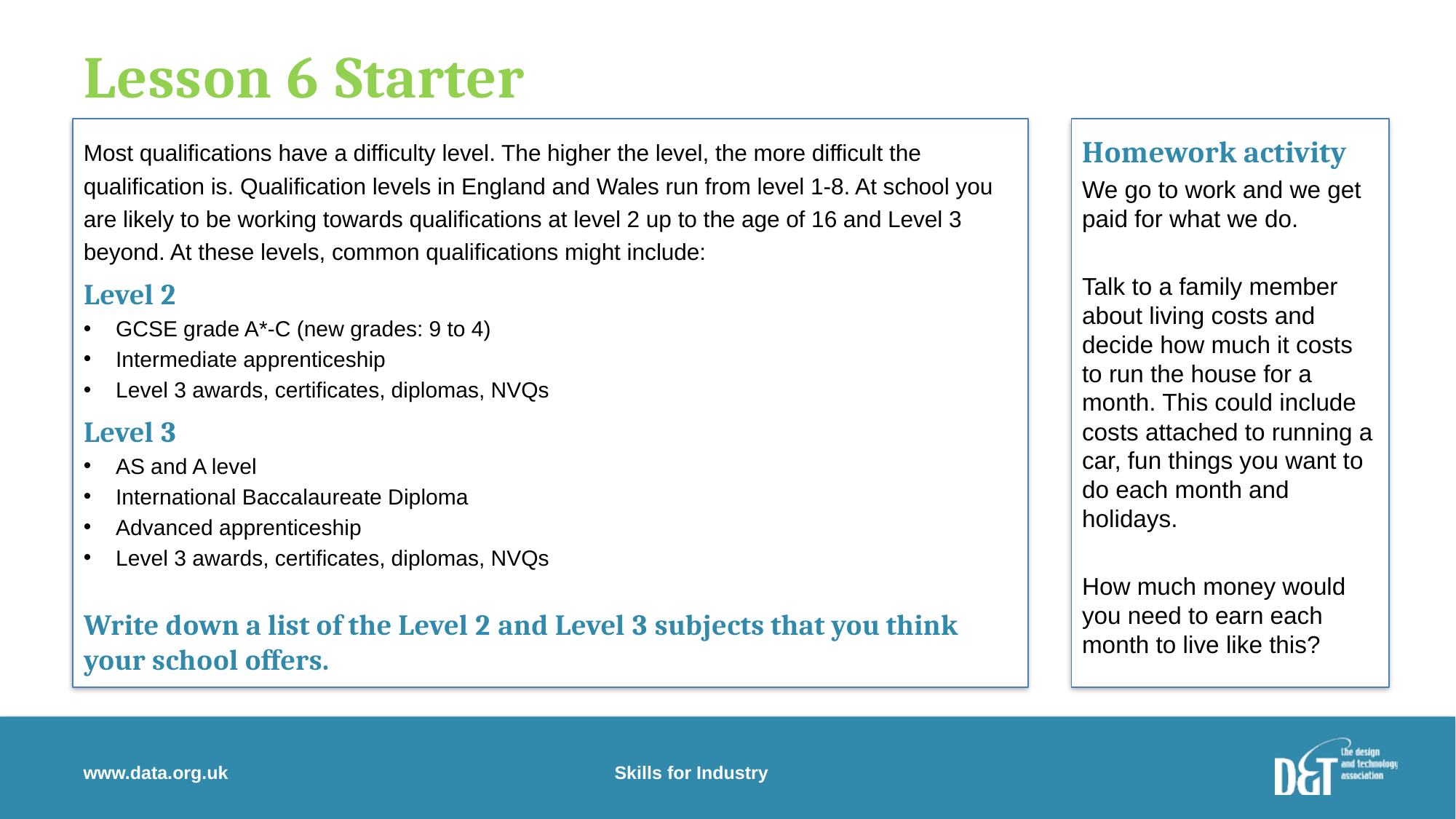

# Lesson 6 Starter

Homework activity
We go to work and we get paid for what we do.

Talk to a family member about living costs and decide how much it costs to run the house for a month. This could include costs attached to running a car, fun things you want to do each month and holidays.

How much money would you need to earn each month to live like this?
Most qualifications have a difficulty level. The higher the level, the more difficult the qualification is. Qualification levels in England and Wales run from level 1-8. At school you are likely to be working towards qualifications at level 2 up to the age of 16 and Level 3 beyond. At these levels, common qualifications might include:
Level 2
GCSE grade A*-C (new grades: 9 to 4)
Intermediate apprenticeship
Level 3 awards, certificates, diplomas, NVQs
Level 3
AS and A level
International Baccalaureate Diploma
Advanced apprenticeship
Level 3 awards, certificates, diplomas, NVQs

Write down a list of the Level 2 and Level 3 subjects that you think your school offers.